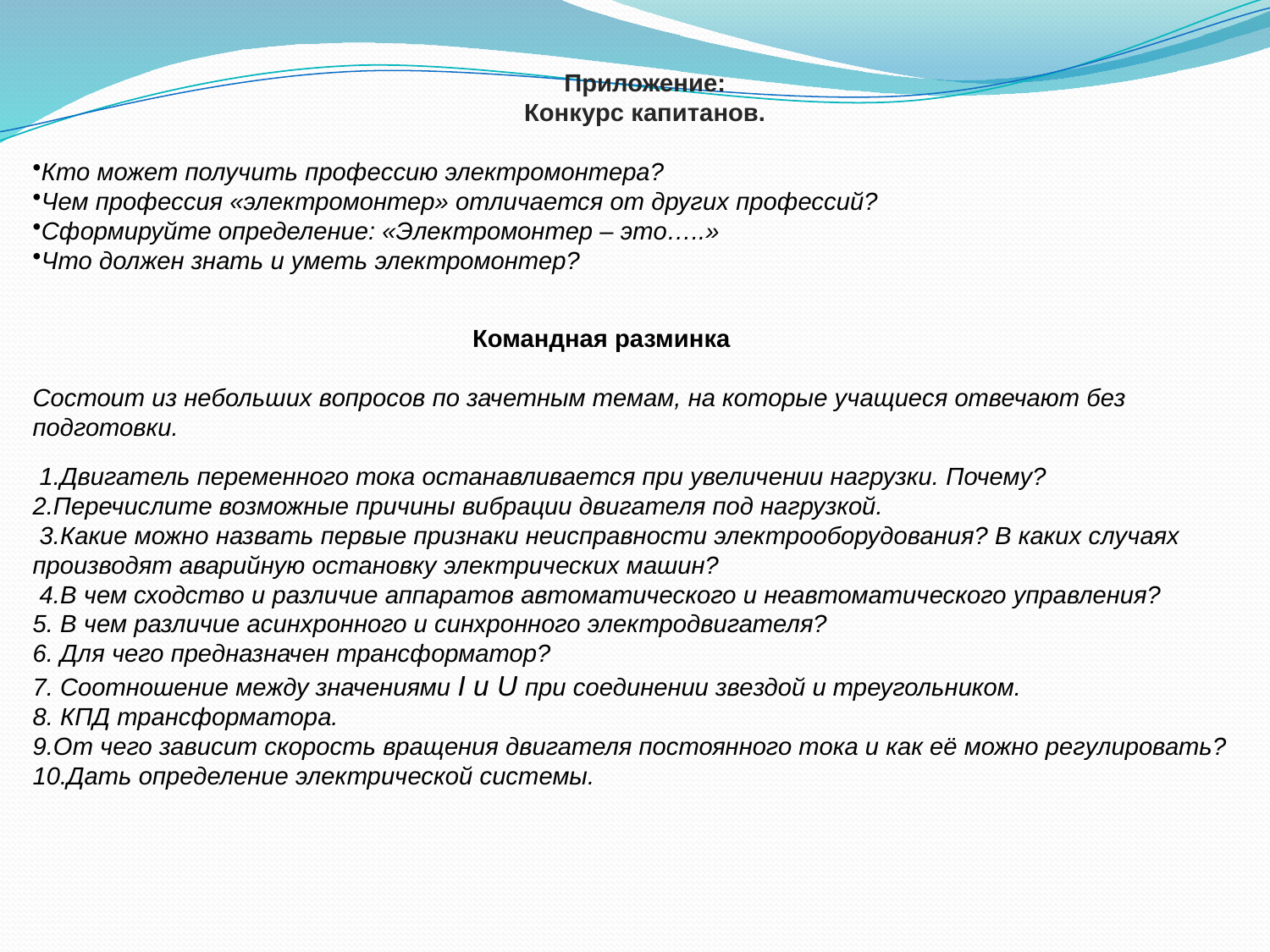

Приложение:
Конкурс капитанов.

Кто может получить профессию электромонтера?
Чем профессия «электромонтер» отличается от других профессий?
Сформируйте определение: «Электромонтер – это…..»
Что должен знать и уметь электромонтер?

                                                               Командная разминка

Состоит из небольших вопросов по зачетным темам, на которые учащиеся отвечают без      подготовки.

 1.Двигатель переменного тока останавливается при увеличении нагрузки. Почему?
2.Перечислите возможные причины вибрации двигателя под нагрузкой.
 3.Какие можно назвать первые признаки неисправности электрооборудования? В каких случаях производят аварийную остановку электрических машин?
 4.В чем сходство и различие аппаратов автоматического и неавтоматического управления?
5. В чем различие асинхронного и синхронного электродвигателя?
6. Для чего предназначен трансформатор?
7. Соотношение между значениями I и U при соединении звездой и треугольником.
8. КПД трансформатора.
9.От чего зависит скорость вращения двигателя постоянного тока и как её можно регулировать?
10.Дать определение электрической системы.